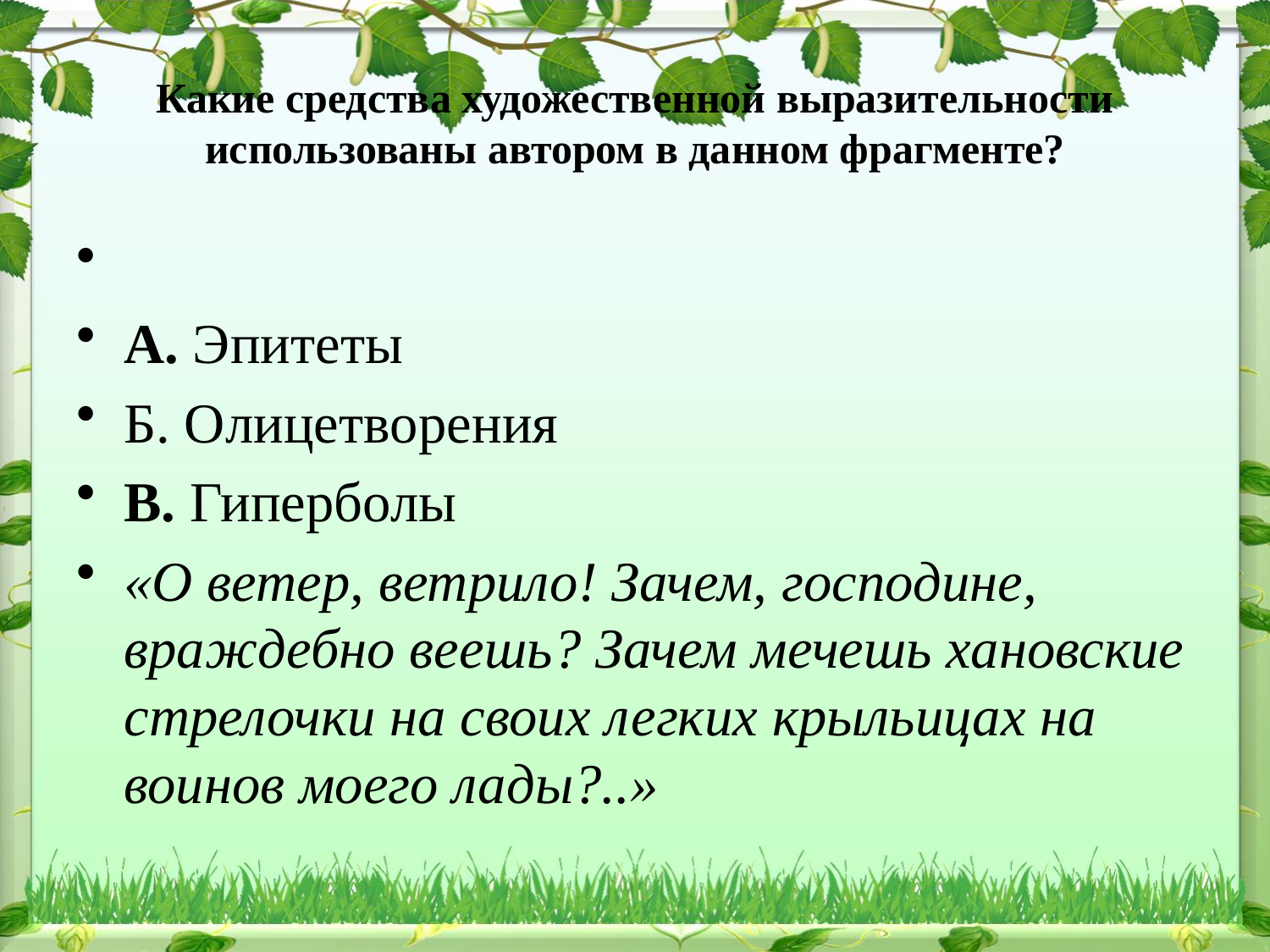

# Какие средства художественной выразительности использованы автором в данном фрагменте?

А. Эпитеты
Б. Олицетворения
В. Гиперболы
«О ветер, ветрило! Зачем, господине, враждебно веешь? Зачем мечешь хановские стрелочки на своих легких крыльицах на воинов моего лады?..»